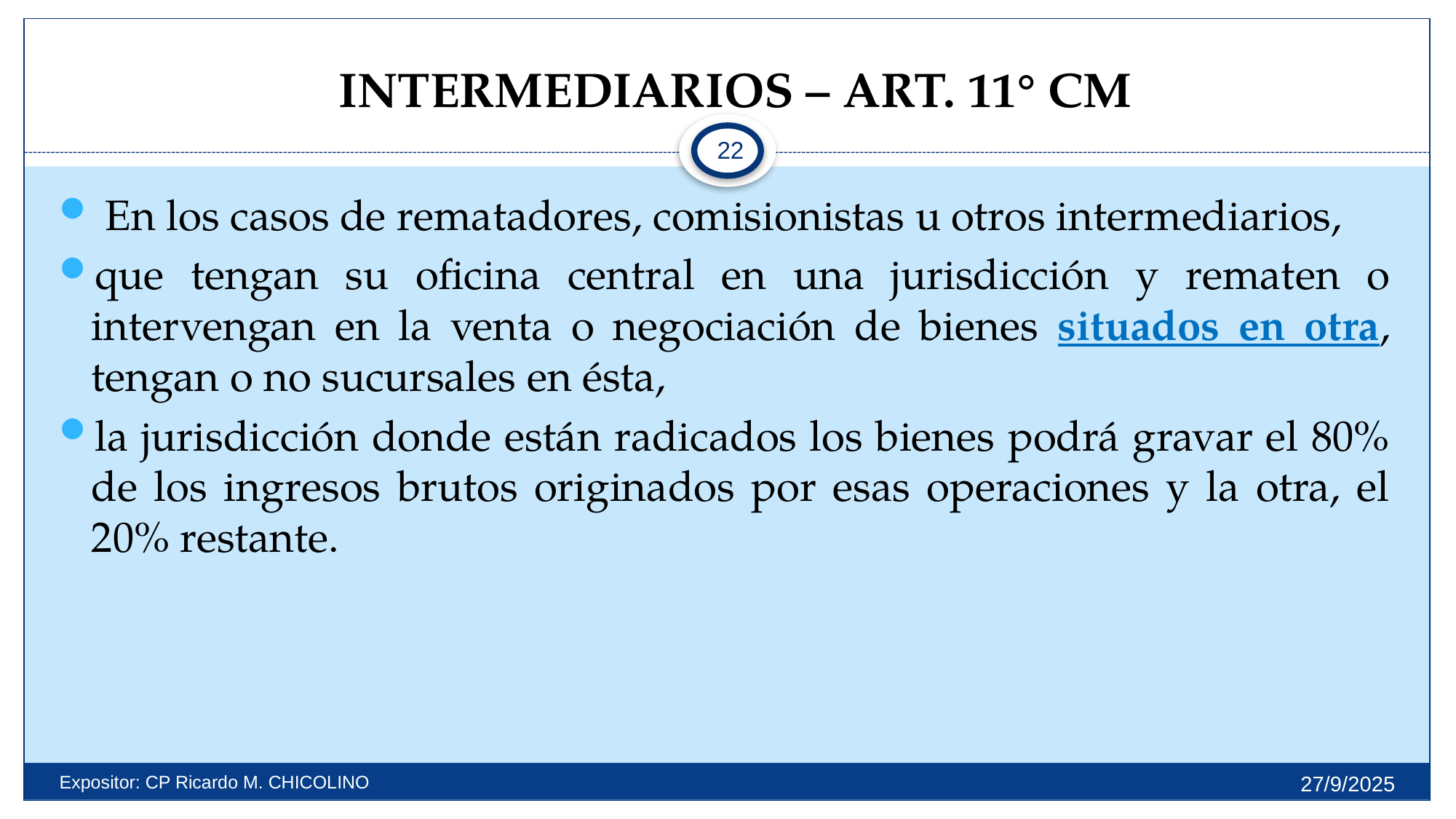

# INTERMEDIARIOS – ART. 11° CM
22
 En los casos de rematadores, comisionistas u otros intermediarios,
que tengan su oficina central en una jurisdicción y rematen o intervengan en la venta o negociación de bienes situados en otra, tengan o no sucursales en ésta,
la jurisdicción donde están radicados los bienes podrá gravar el 80% de los ingresos brutos originados por esas operaciones y la otra, el 20% restante.

27/9/2025
Expositor: CP Ricardo M. CHICOLINO